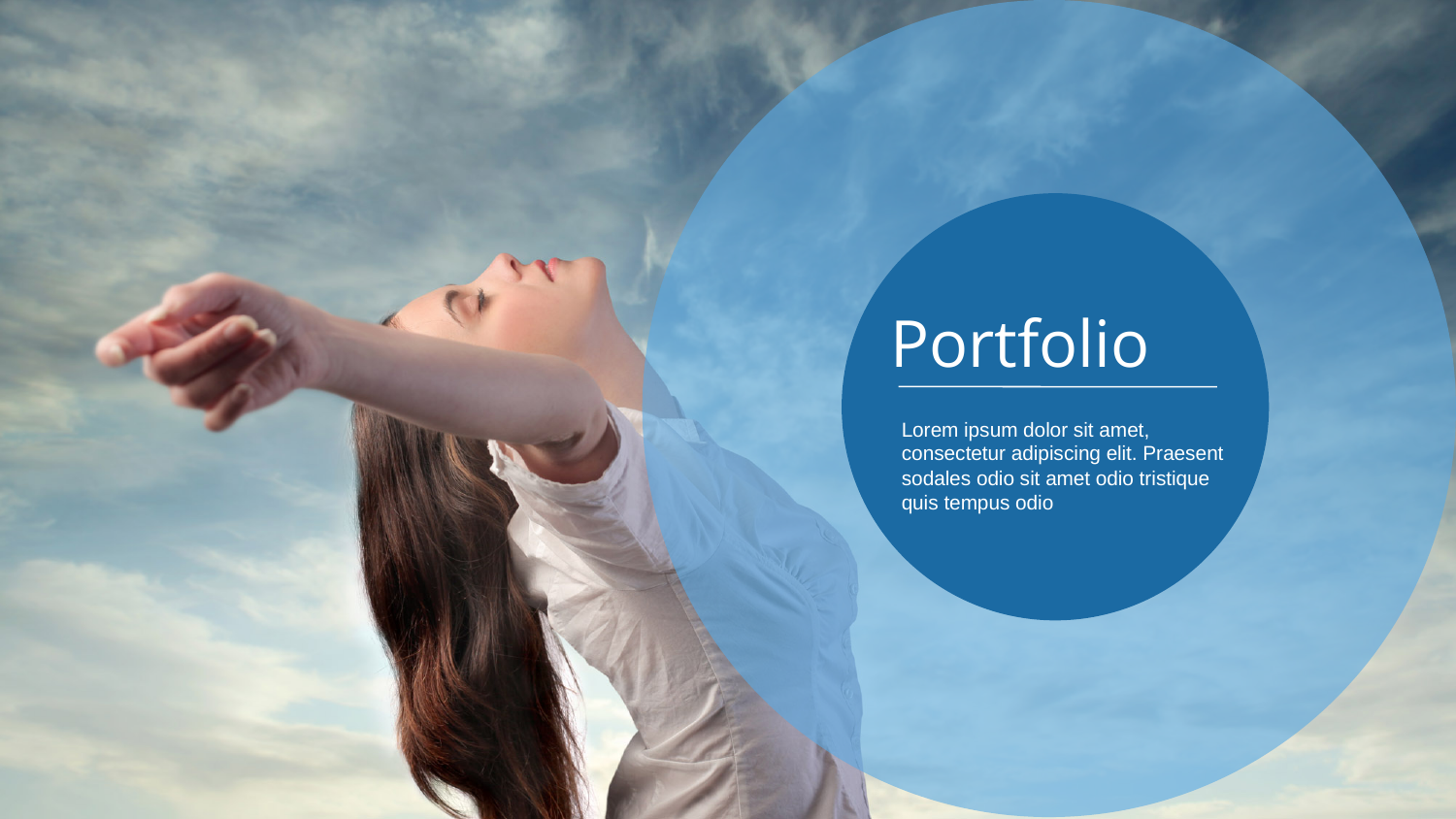

Portfolio
Lorem ipsum dolor sit amet, consectetur adipiscing elit. Praesent sodales odio sit amet odio tristique quis tempus odio